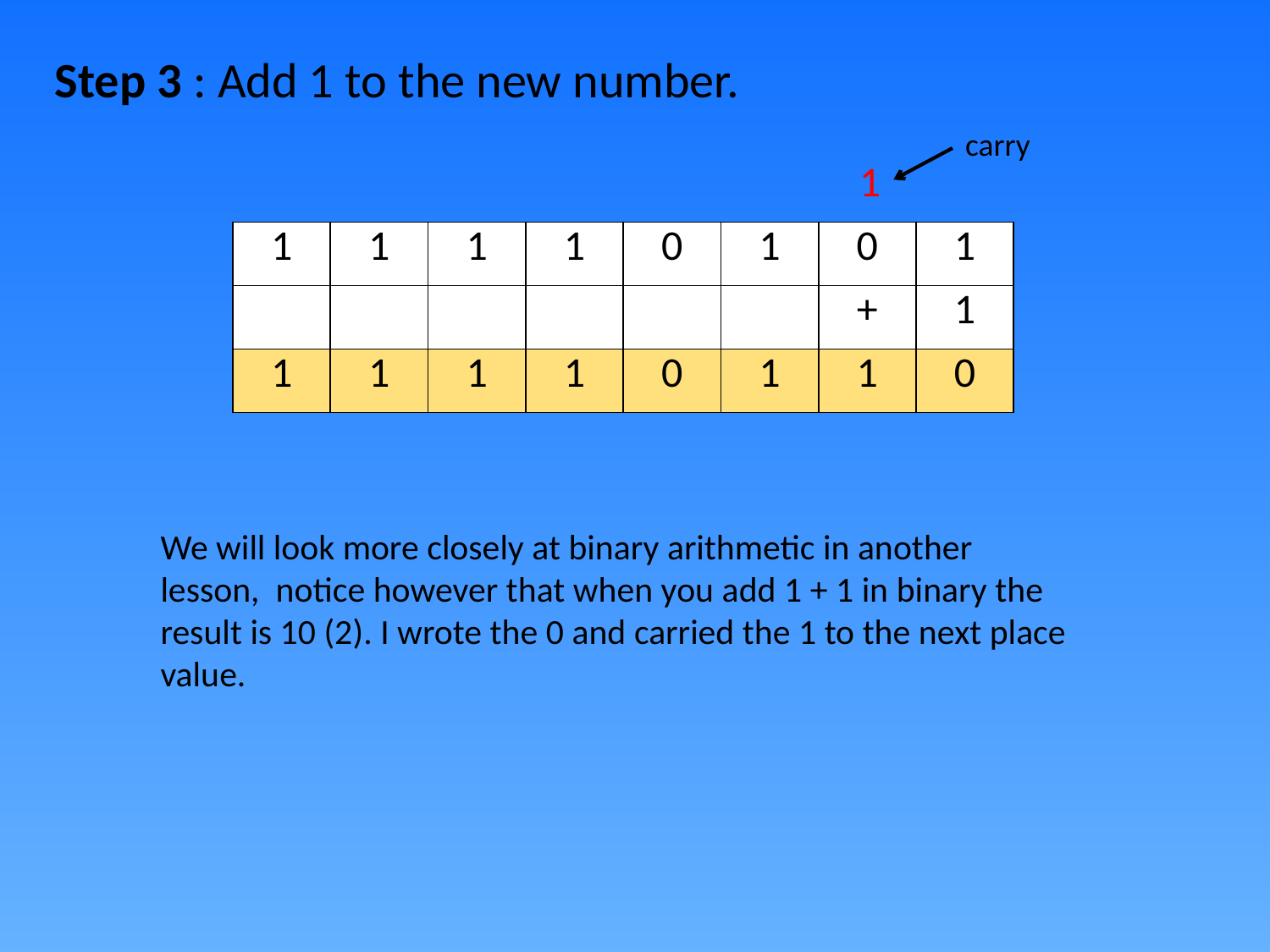

Step 3 : Add 1 to the new number.
carry
1
| 1 | 1 | 1 | 1 | 0 | 1 | 0 | 1 |
| --- | --- | --- | --- | --- | --- | --- | --- |
|  |  |  |  |  |  | + | 1 |
| 1 | 1 | 1 | 1 | 0 | 1 | 1 | 0 |
We will look more closely at binary arithmetic in another lesson,  notice however that when you add 1 + 1 in binary the result is 10 (2). I wrote the 0 and carried the 1 to the next place value.